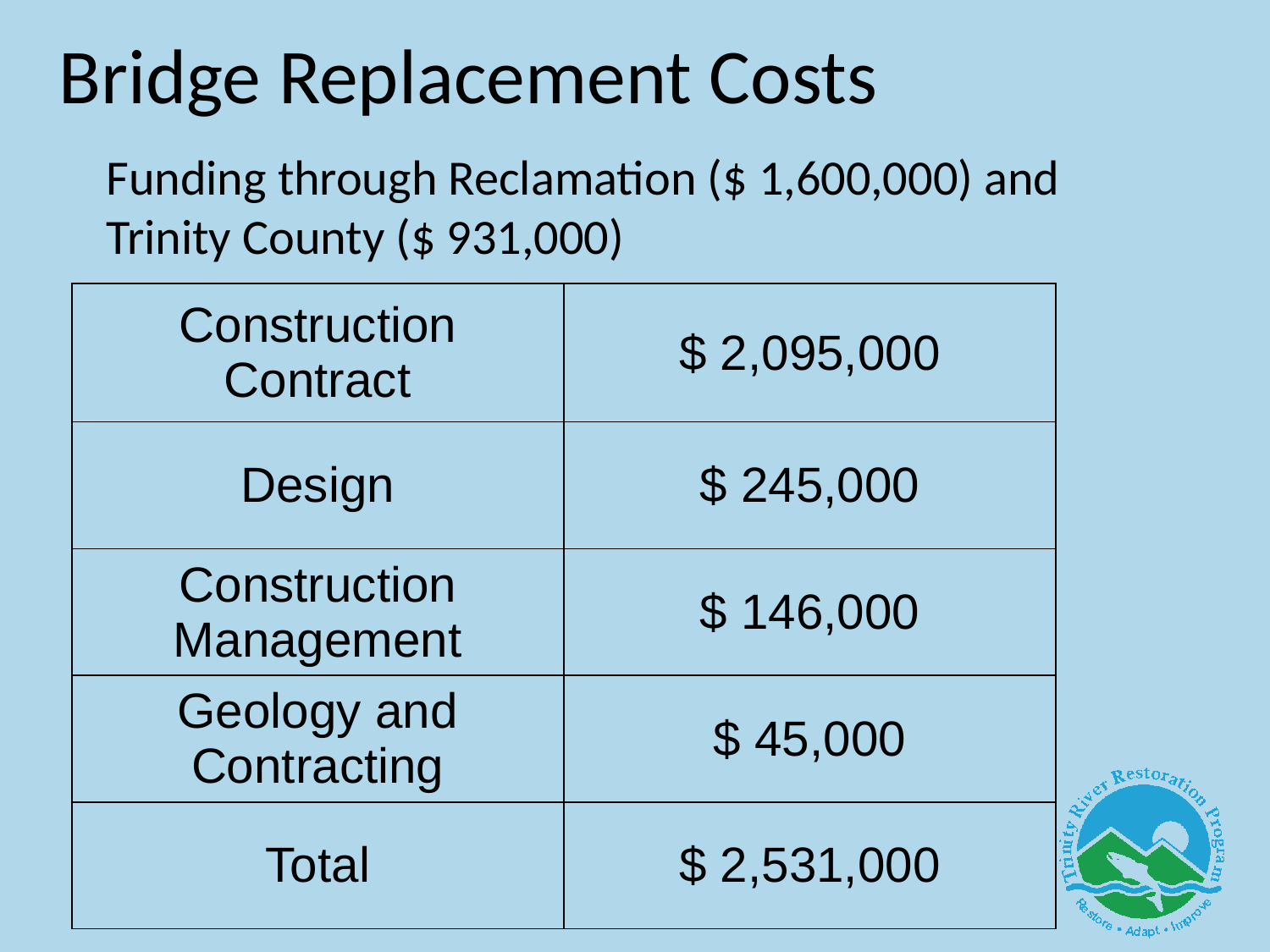

# Bridge Replacement Costs
Funding through Reclamation ($ 1,600,000) and Trinity County ($ 931,000)
| Construction Contract | $ 2,095,000 |
| --- | --- |
| Design | $ 245,000 |
| Construction Management | $ 146,000 |
| Geology and Contracting | $ 45,000 |
| Total | $ 2,531,000 |